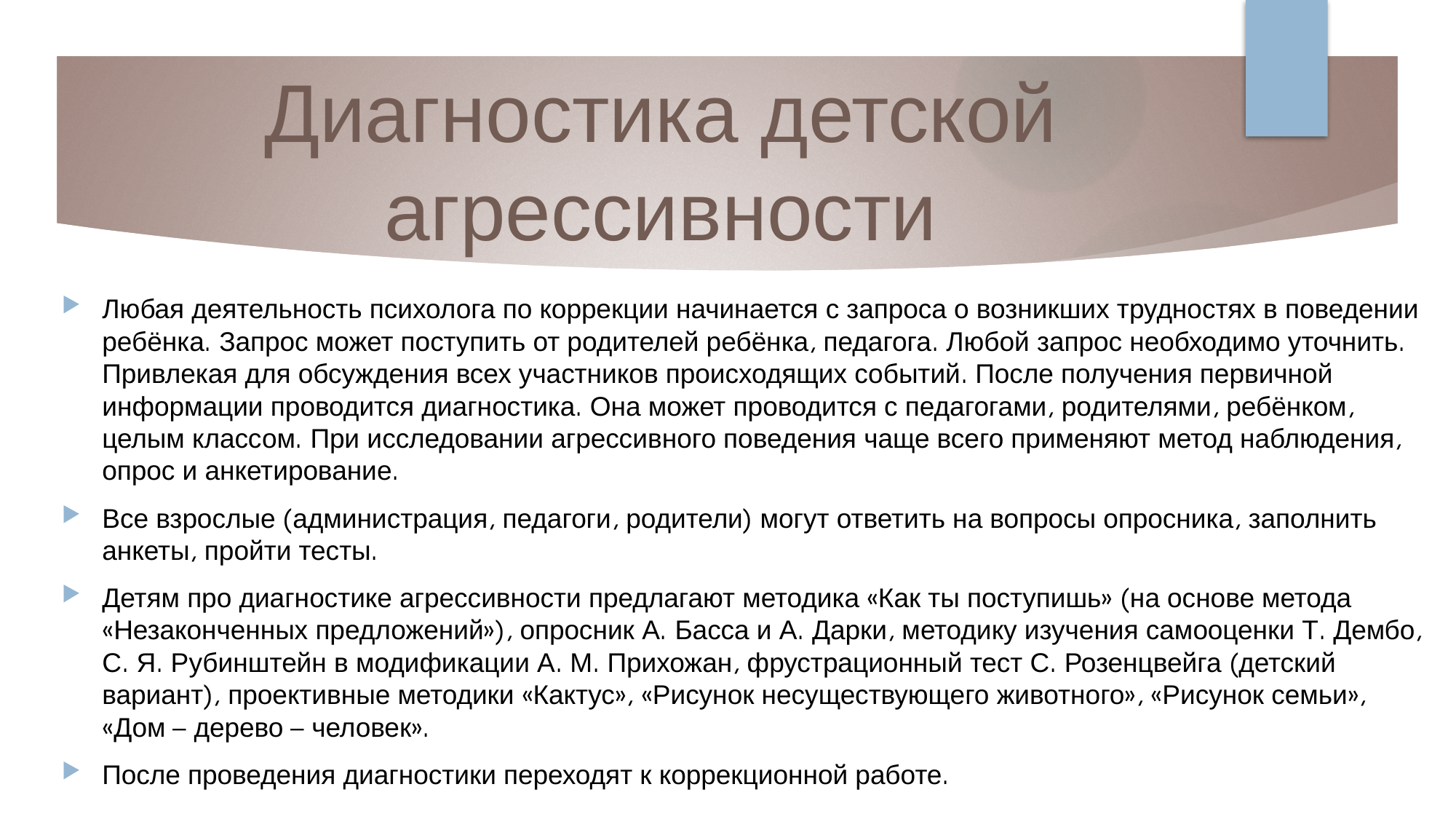

# Диагностика детской агрессивности
Любая деятельность психолога по коррекции начинается с запроса о возникших трудностях в поведении ребёнка. Запрос может поступить от родителей ребёнка, педагога. Любой запрос необходимо уточнить. Привлекая для обсуждения всех участников происходящих событий. После получения первичной информации проводится диагностика. Она может проводится с педагогами, родителями, ребёнком, целым классом. При исследовании агрессивного поведения чаще всего применяют метод наблюдения, опрос и анкетирование.
Все взрослые (администрация, педагоги, родители) могут ответить на вопросы опросника, заполнить анкеты, пройти тесты.
Детям про диагностике агрессивности предлагают методика «Как ты поступишь» (на основе метода «Незаконченных предложений»), опросник А. Басса и А. Дарки, методику изучения самооценки Т. Дембо, С. Я. Рубинштейн в модификации А. М. Прихожан, фрустрационный тест С. Розенцвейга (детский вариант), проективные методики «Кактус», «Рисунок несуществующего животного», «Рисунок семьи», «Дом – дерево – человек».
После проведения диагностики переходят к коррекционной работе.